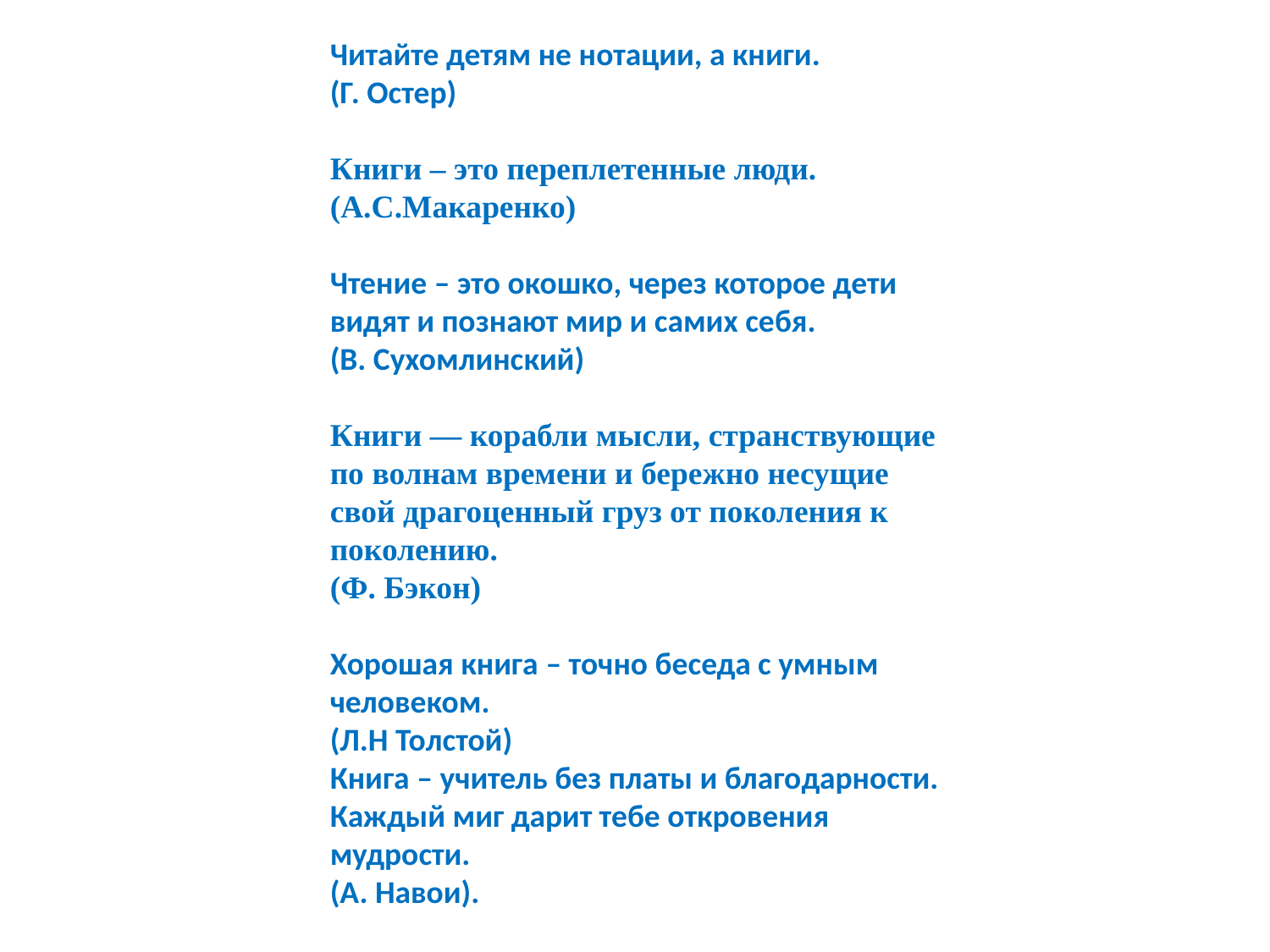

Читайте детям не нотации, а книги.
(Г. Остер)

Книги – это переплетенные люди.
(А.С.Макаренко)

Чтение – это окошко, через которое дети видят и познают мир и самих себя.
(В. Сухомлинский)

Книги — корабли мысли, странствующие по волнам времени и бережно несущие свой драгоценный груз от поколения к поколению.
(Ф. Бэкон)

Хорошая книга – точно беседа с умным человеком.
(Л.Н Толстой)
Книга – учитель без платы и благодарности. Каждый миг дарит тебе откровения мудрости.
(А. Навои).